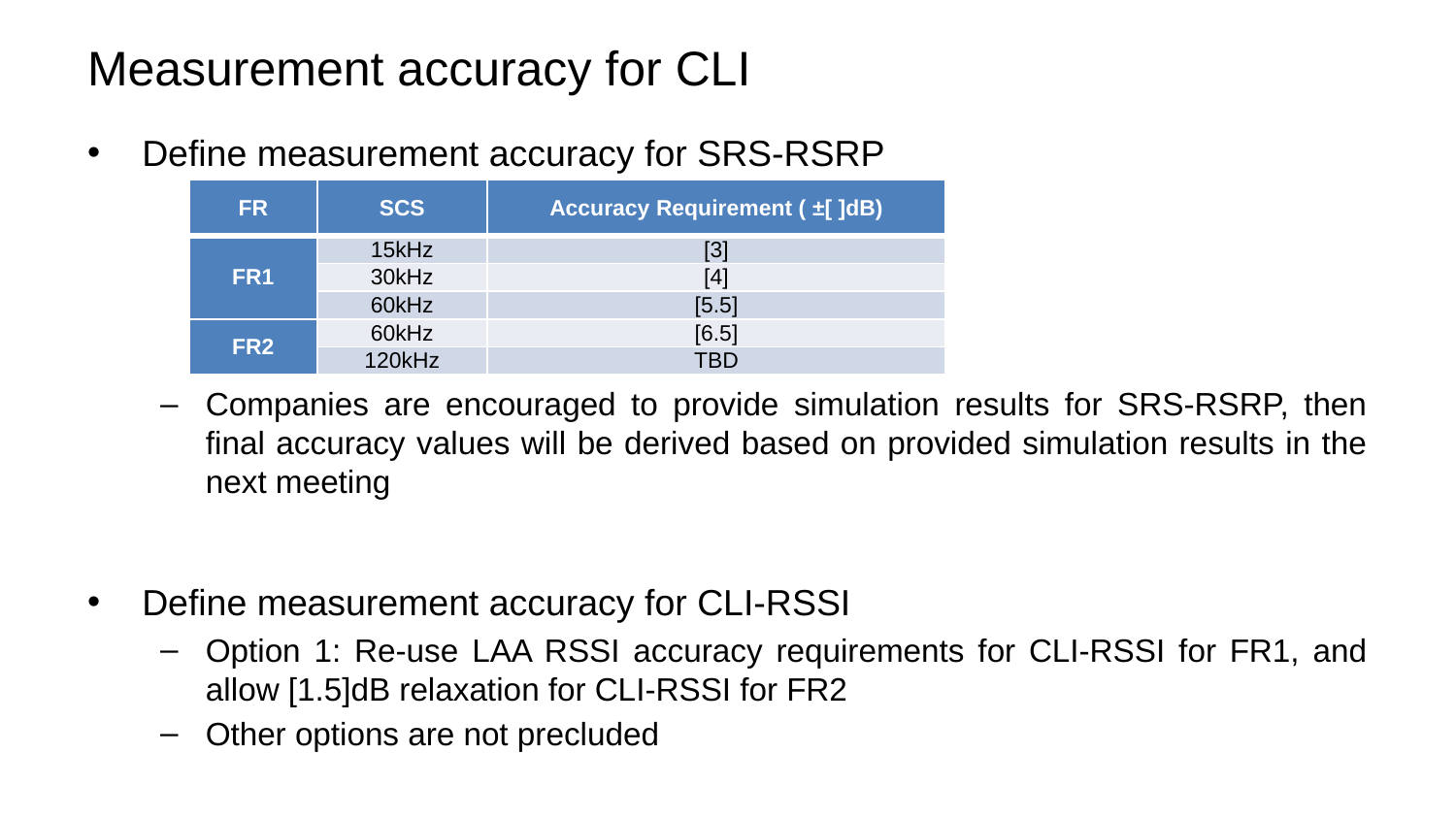

# Measurement accuracy for CLI
Define measurement accuracy for SRS-RSRP

Companies are encouraged to provide simulation results for SRS-RSRP, then final accuracy values will be derived based on provided simulation results in the next meeting

Define measurement accuracy for CLI-RSSI
Option 1: Re-use LAA RSSI accuracy requirements for CLI-RSSI for FR1, and allow [1.5]dB relaxation for CLI-RSSI for FR2
Other options are not precluded

| FR | SCS | Accuracy Requirement ( ±[ ]dB) |
| --- | --- | --- |
| FR1 | 15kHz | [3] |
|  | 30kHz | [4] |
|  | 60kHz | [5.5] |
| FR2 | 60kHz | [6.5] |
|  | 120kHz | TBD |